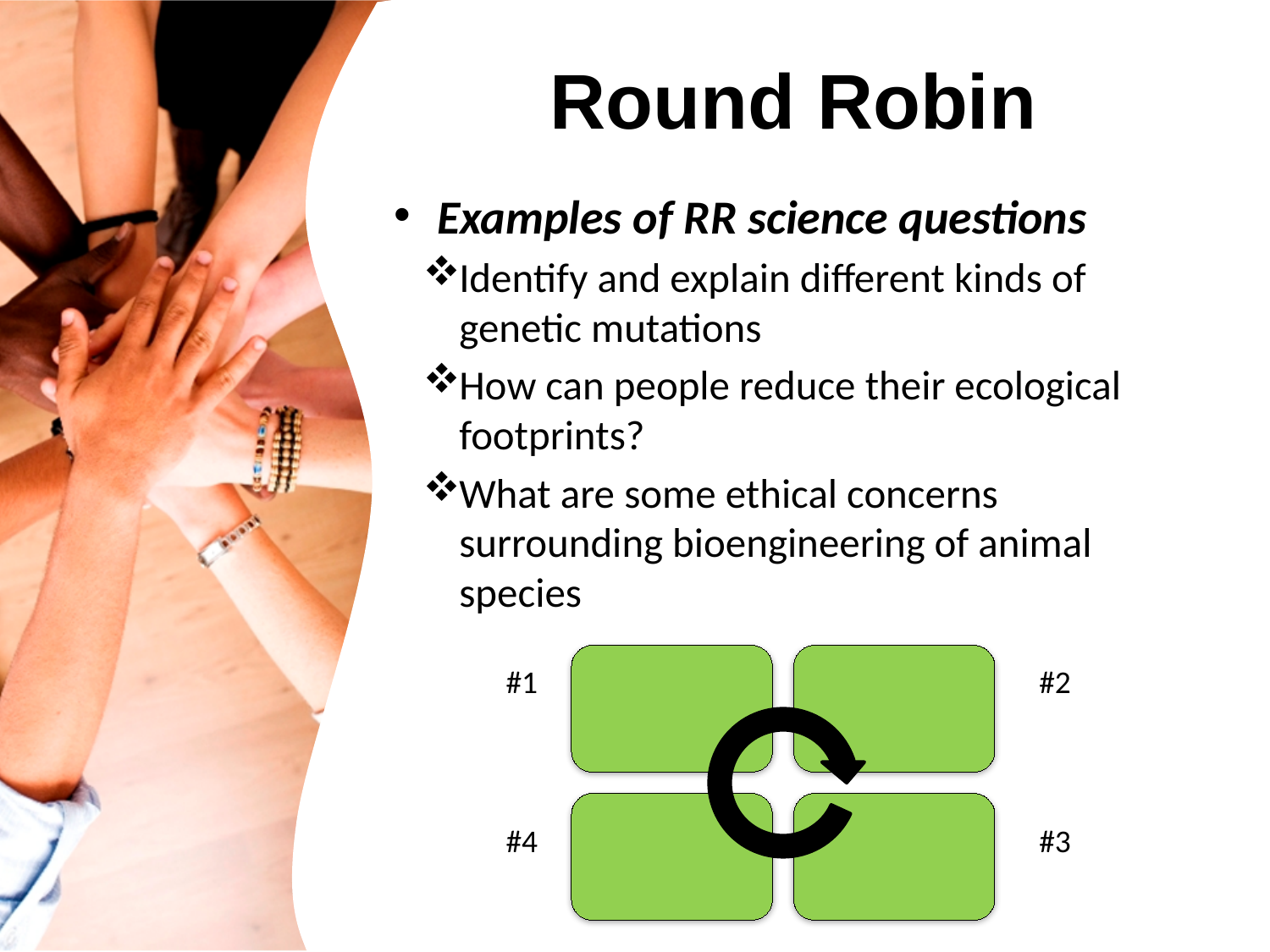

# Round Robin
Examples of RR science questions
Identify and explain different kinds of genetic mutations
How can people reduce their ecological footprints?
What are some ethical concerns surrounding bioengineering of animal species

#1
#2

#4
#3